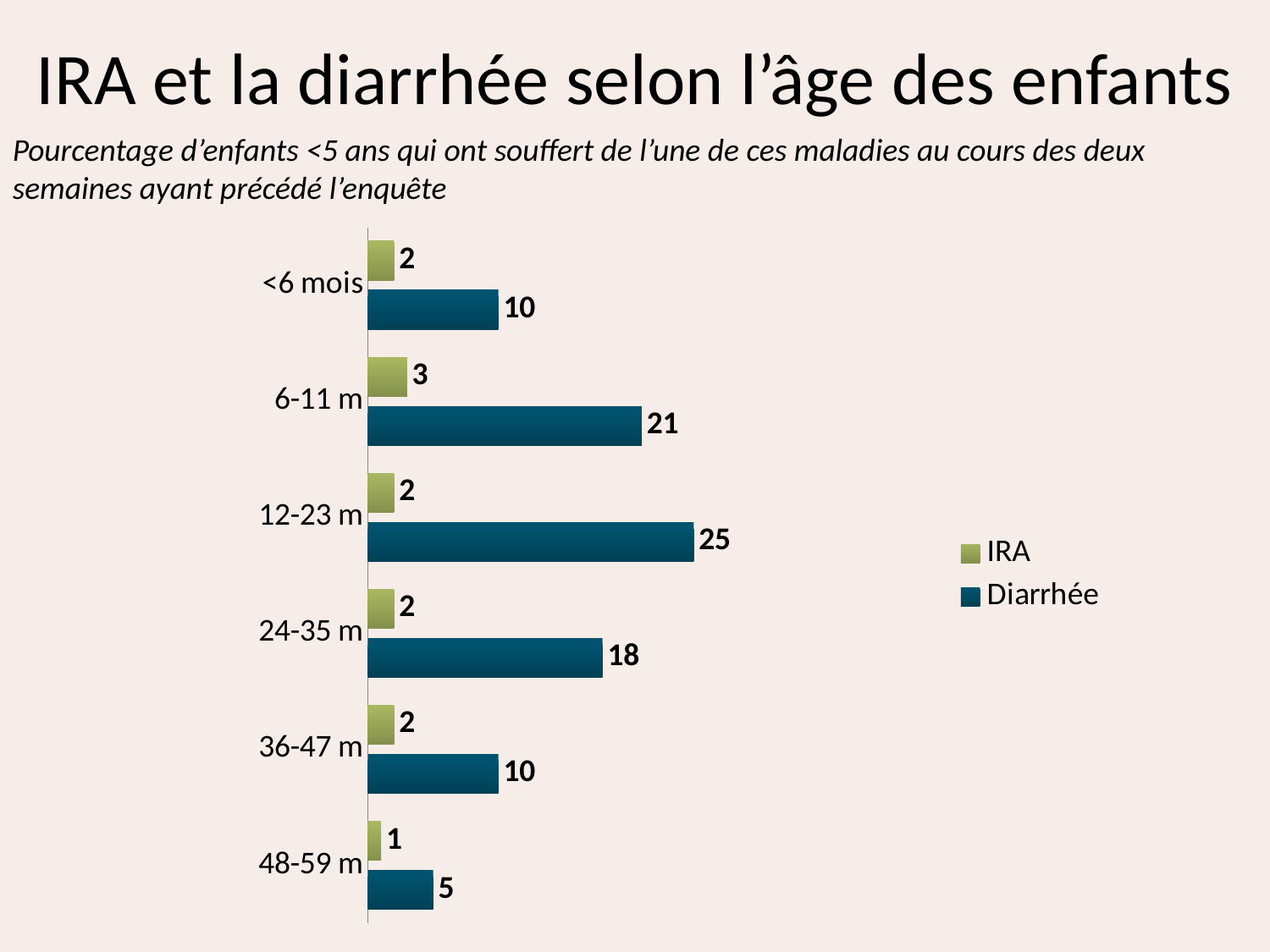

# IRA et la diarrhée selon l’âge des enfants
Pourcentage d’enfants <5 ans qui ont souffert de l’une de ces maladies au cours des deux semaines ayant précédé l’enquête

### Chart

| Category | Diarrhée | IRA |
|---|---|---|
| 48-59 m | 5.0 | 1.0 |
| 36-47 m | 10.0 | 2.0 |
| 24-35 m | 18.0 | 2.0 |
| 12-23 m | 25.0 | 2.0 |
| 6-11 m | 21.0 | 3.0 |
| <6 mois | 10.0 | 2.0 |